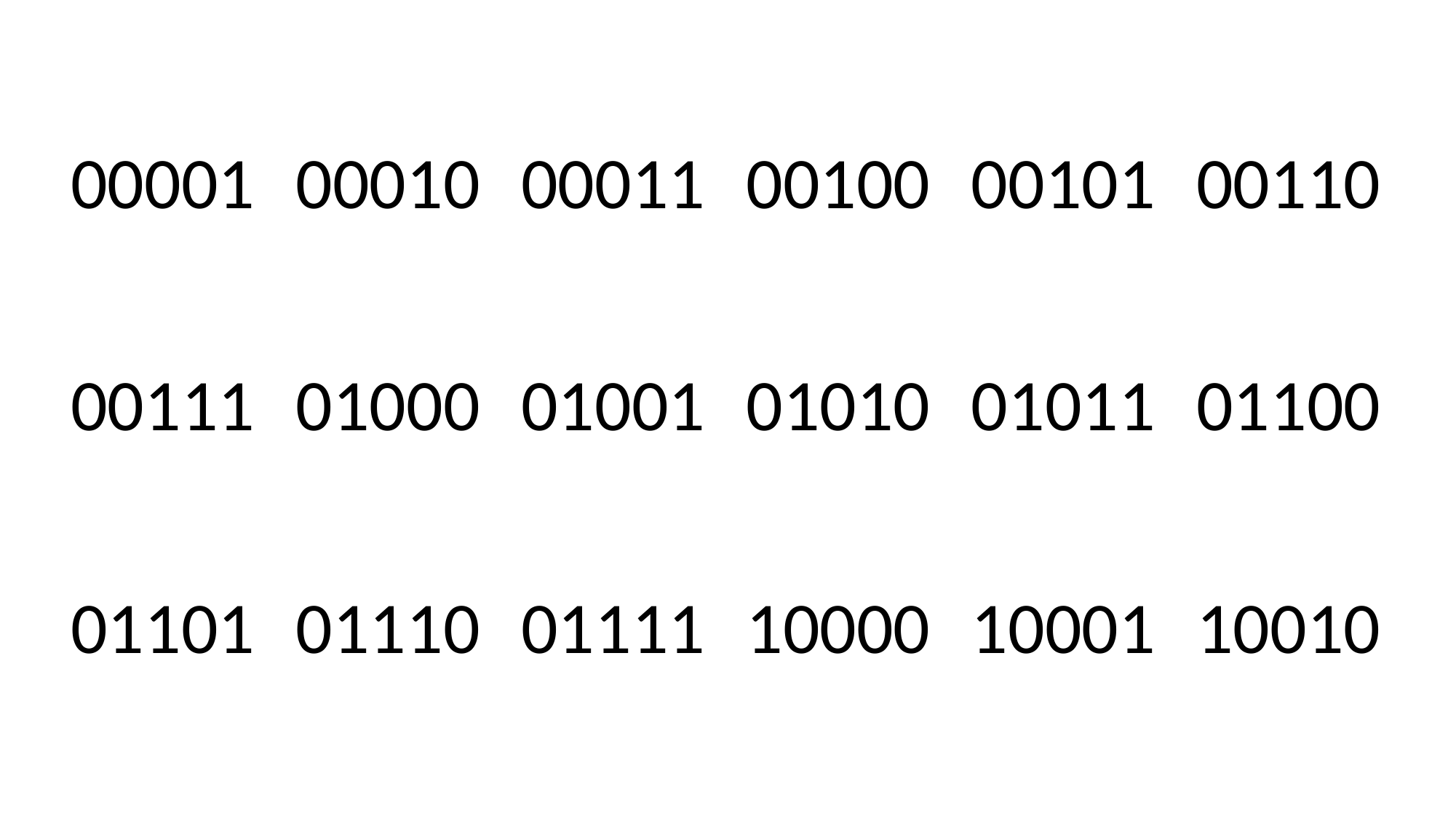

00010
00100
00101
00110
00001
00011
00111
01000
01001
01010
01011
01100
01101
01110
01111
10000
10001
10010